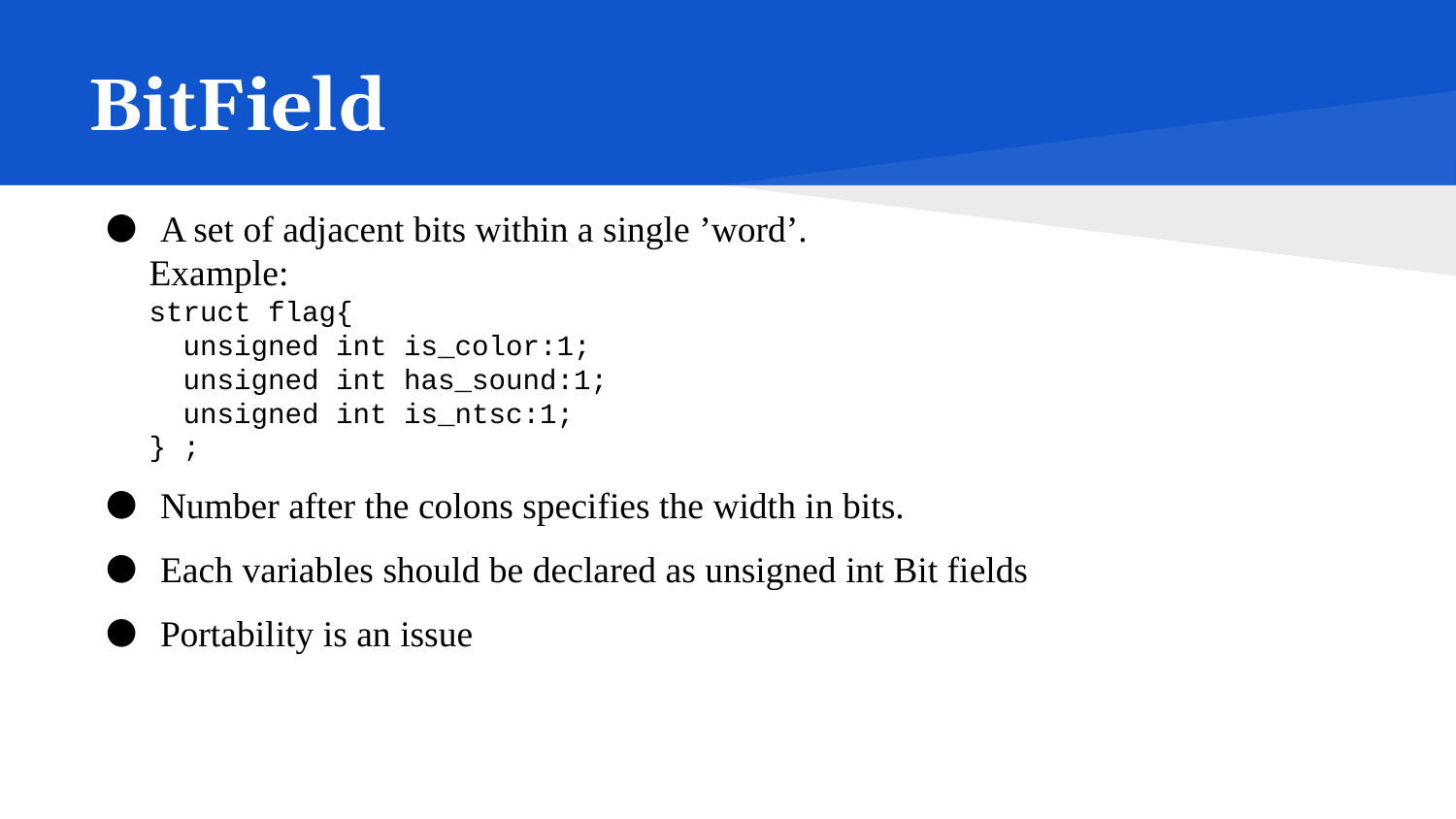

# BitField
A set of adjacent bits within a single ’word’.
Example:
struct flag{
  unsigned int is_color:1;
  unsigned int has_sound:1;
  unsigned int is_ntsc:1;
} ;
Number after the colons specifies the width in bits.
Each variables should be declared as unsigned int Bit fields
Portability is an issue